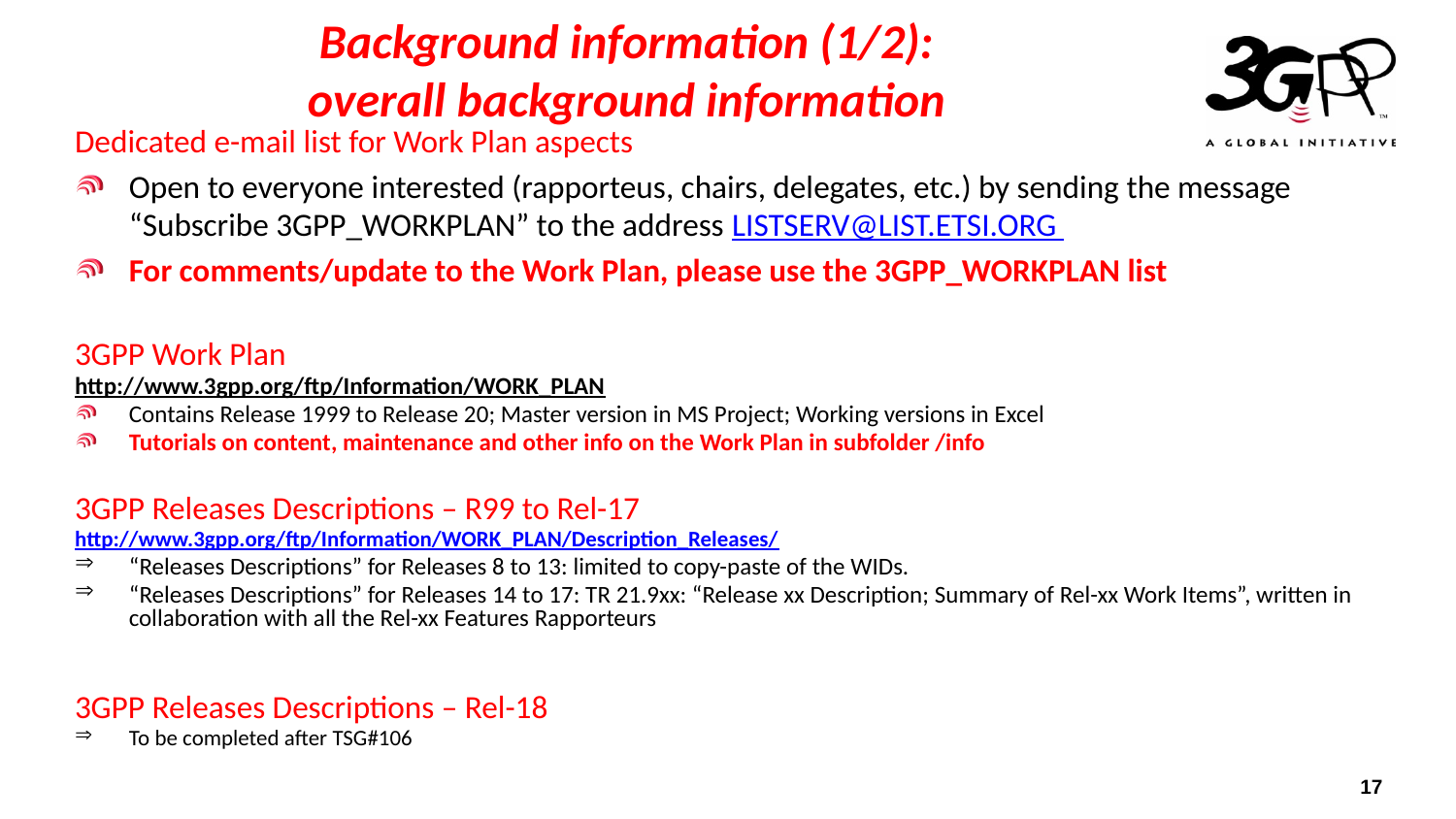

# Background information (1/2): overall background information
Dedicated e-mail list for Work Plan aspects
Open to everyone interested (rapporteus, chairs, delegates, etc.) by sending the message “Subscribe 3GPP_WORKPLAN” to the address LISTSERV@LIST.ETSI.ORG
For comments/update to the Work Plan, please use the 3GPP_WORKPLAN list

3GPP Work Plan
http://www.3gpp.org/ftp/Information/WORK_PLAN
Contains Release 1999 to Release 20; Master version in MS Project; Working versions in Excel
Tutorials on content, maintenance and other info on the Work Plan in subfolder /info

3GPP Releases Descriptions – R99 to Rel-17
http://www.3gpp.org/ftp/Information/WORK_PLAN/Description_Releases/
“Releases Descriptions” for Releases 8 to 13: limited to copy-paste of the WIDs.
“Releases Descriptions” for Releases 14 to 17: TR 21.9xx: “Release xx Description; Summary of Rel-xx Work Items”, written in collaboration with all the Rel-xx Features Rapporteurs

3GPP Releases Descriptions – Rel-18
To be completed after TSG#106